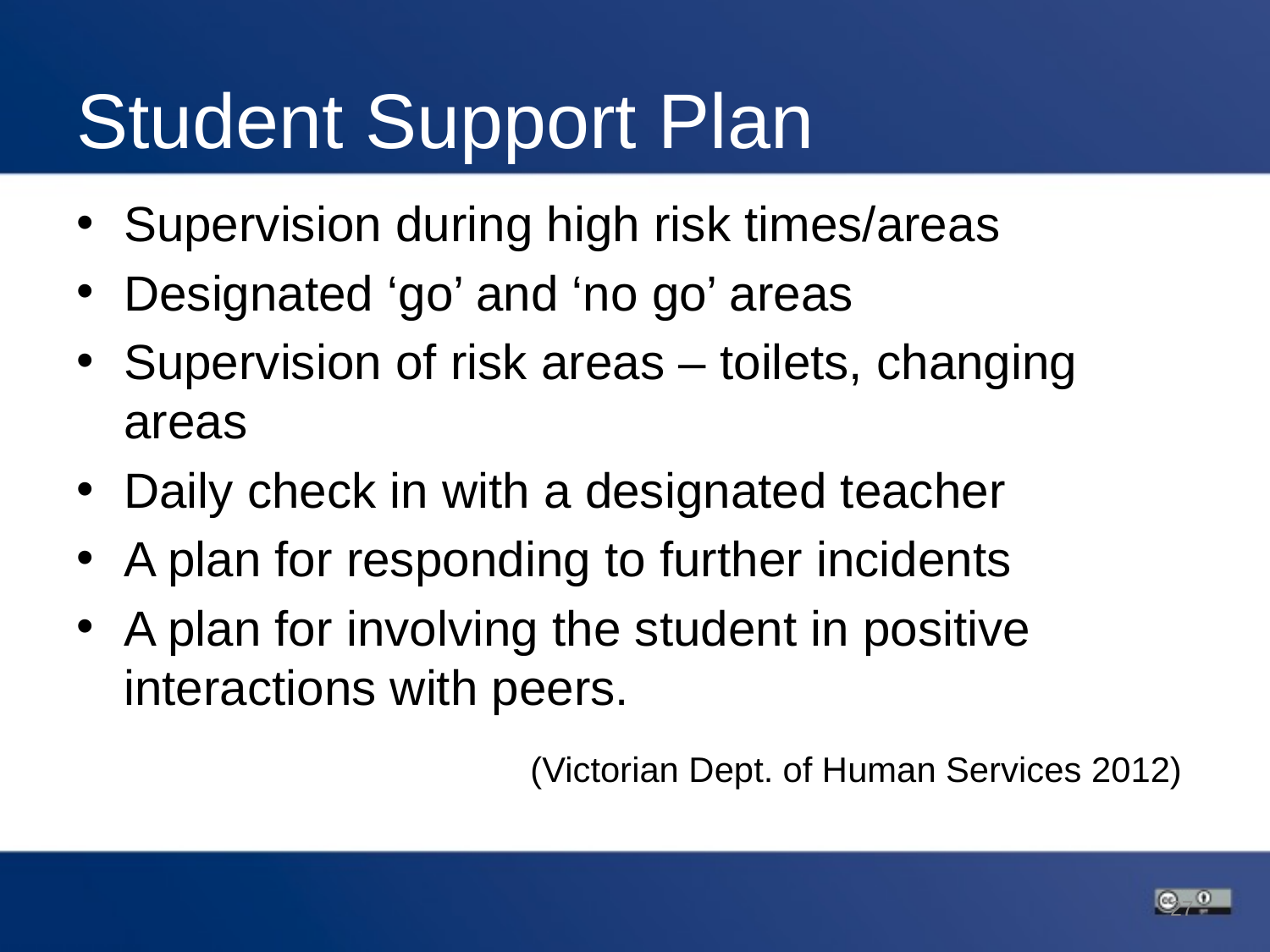

# Student Support Plan
Supervision during high risk times/areas
Designated ‘go’ and ‘no go’ areas
Supervision of risk areas – toilets, changing areas
Daily check in with a designated teacher
A plan for responding to further incidents
A plan for involving the student in positive interactions with peers.
                             (Victorian Dept. of Human Services 2012)
27